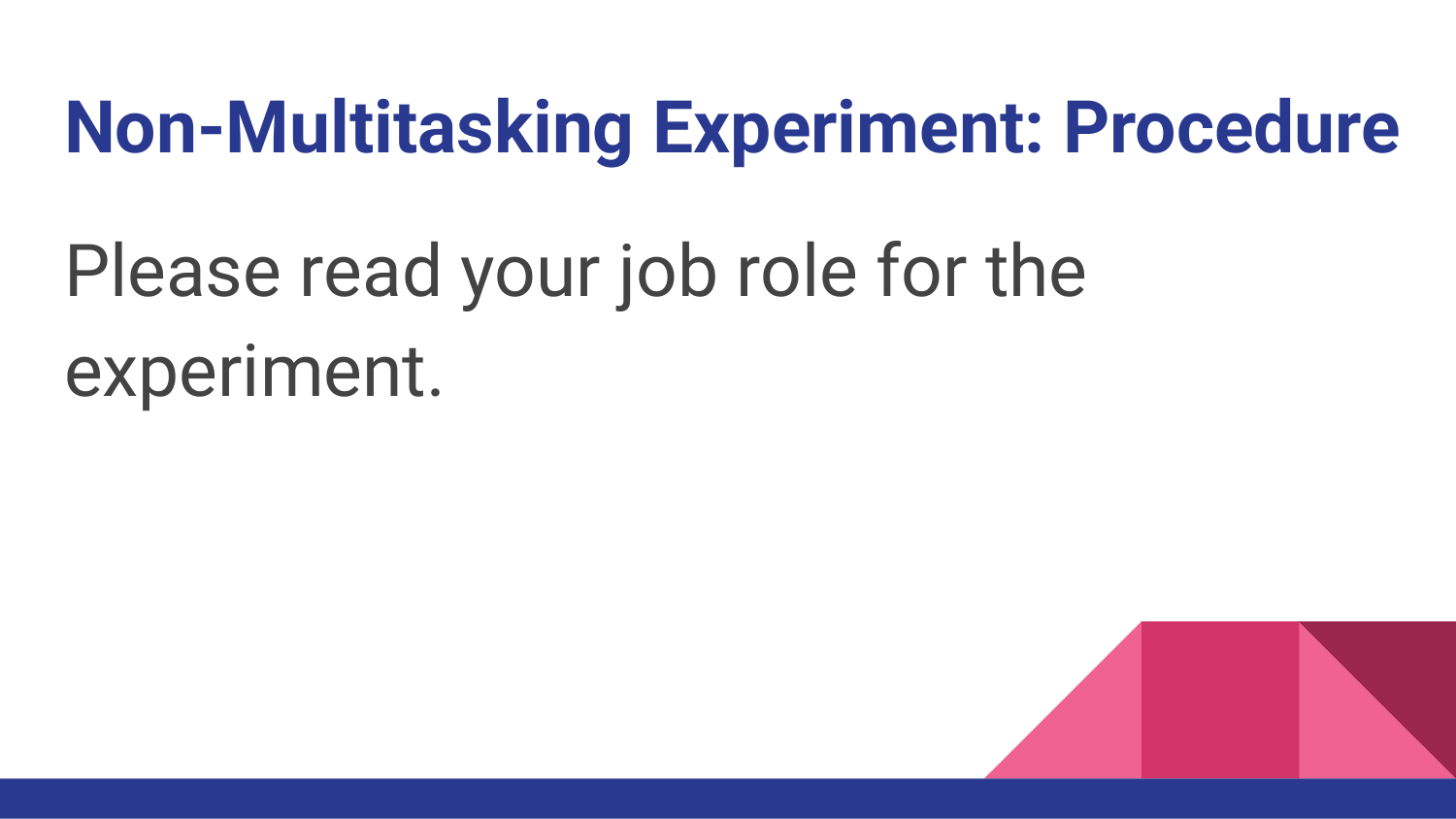

# Non-Multitasking Experiment: Procedure
Please read your job role for the experiment.